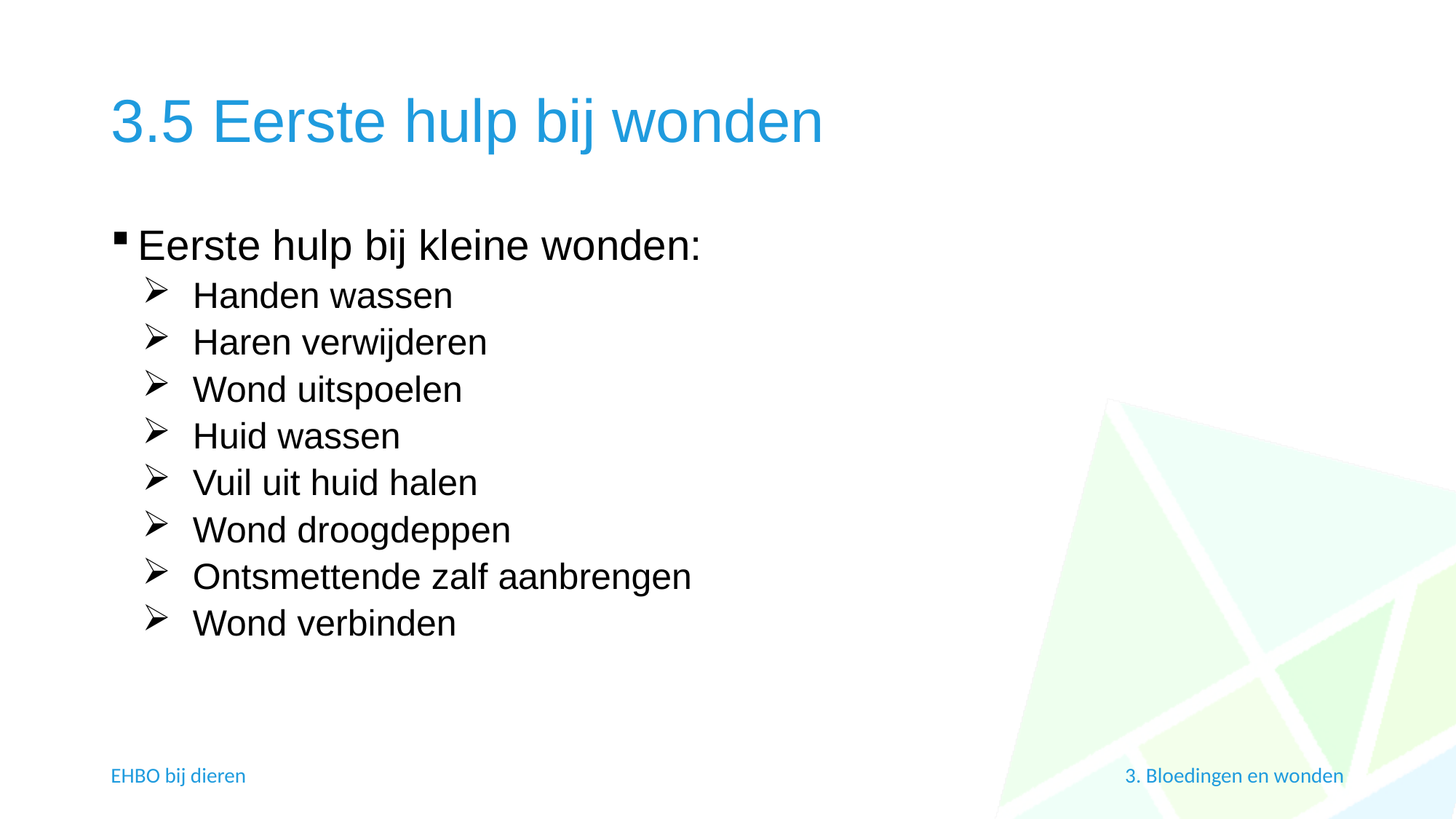

# 3.5 Eerste hulp bij wonden
Eerste hulp bij kleine wonden:
Handen wassen
Haren verwijderen
Wond uitspoelen
Huid wassen
Vuil uit huid halen
Wond droogdeppen
Ontsmettende zalf aanbrengen
Wond verbinden
EHBO bij dieren
3. Bloedingen en wonden